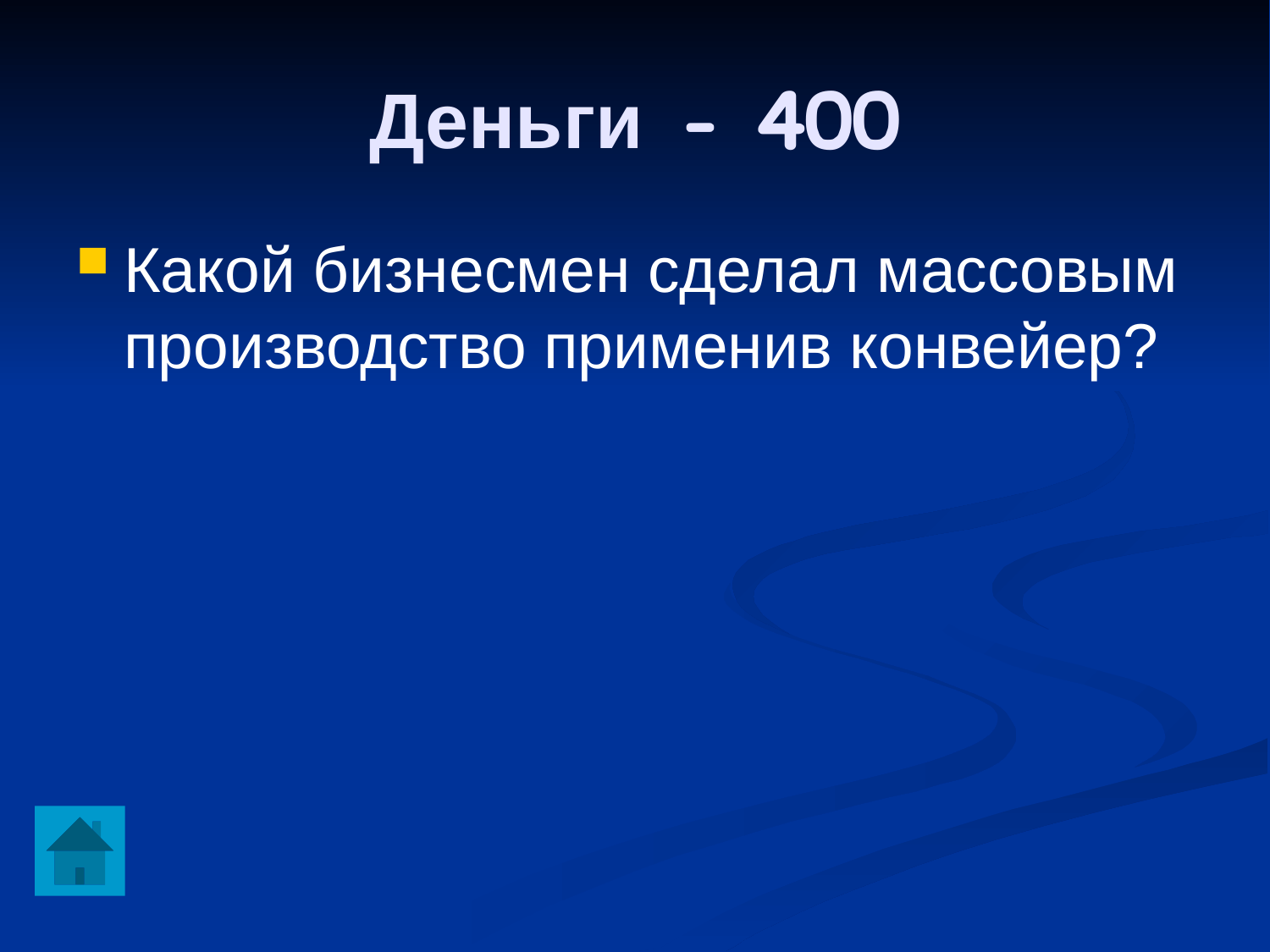

Деньги - 400
Какой бизнесмен сделал массовым производство применив конвейер?